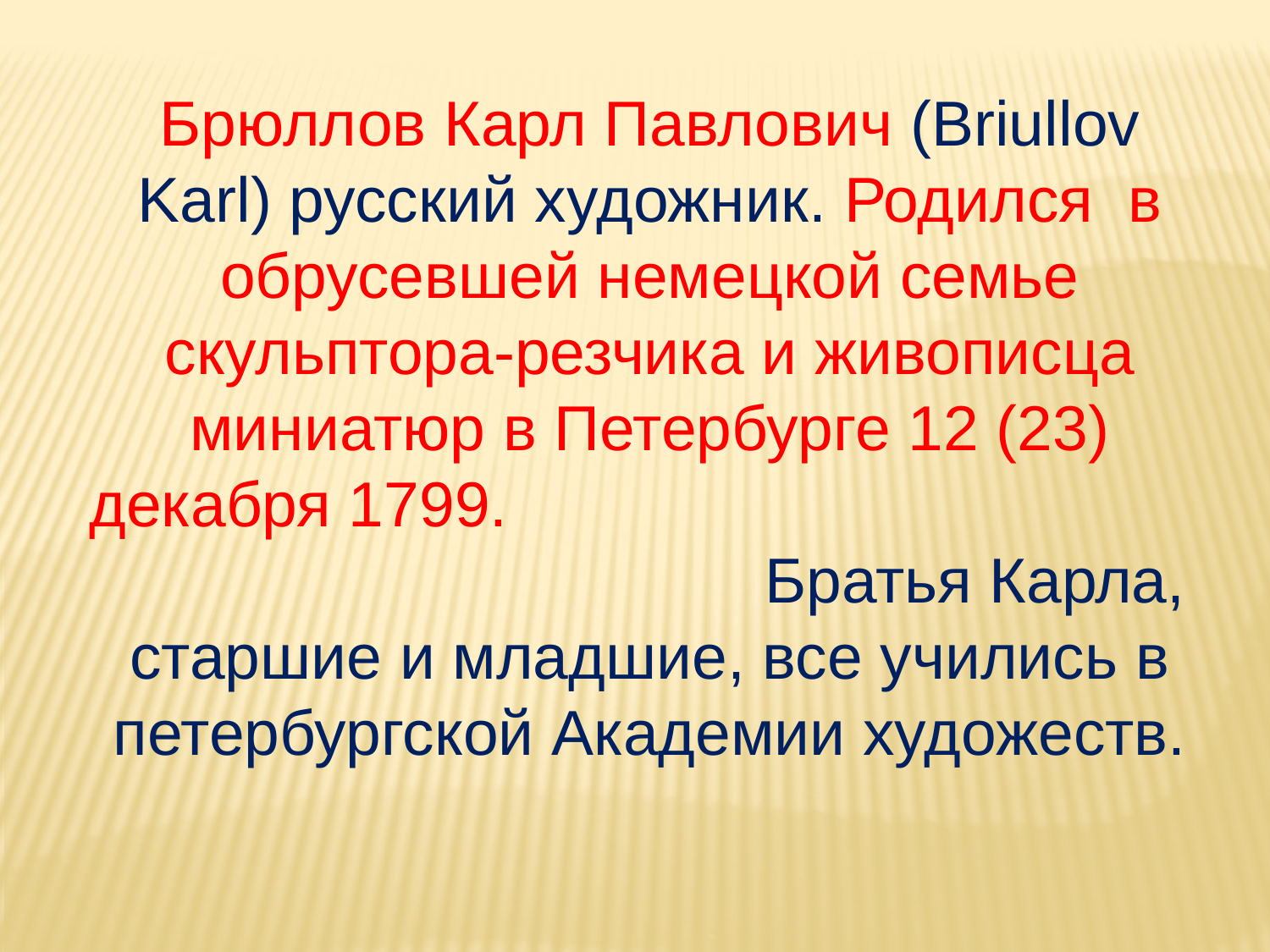

Брюллов Карл Павлович (Briullov Karl) русский художник. Родился  в обрусевшей немецкой семье скульптора-резчика и живописца миниатюр в Петербурге 12 (23) декабря 1799.                                                                              Братья Карла, старшие и младшие, все учились в петербургской Академии художеств.